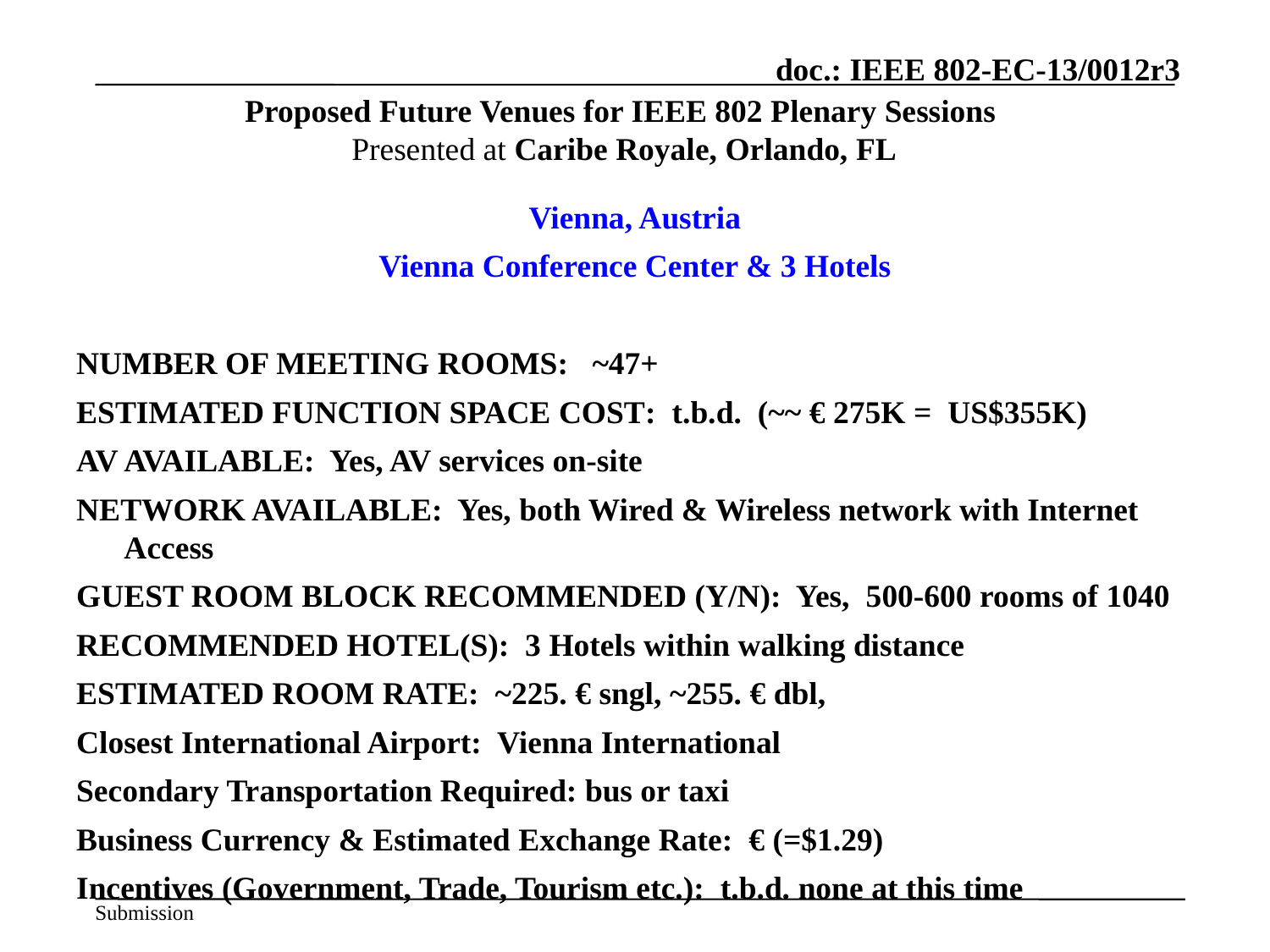

# Proposed Future Venues for IEEE 802 Plenary Sessions Presented at Caribe Royale, Orlando, FL
Vienna, Austria
Vienna Conference Center & 3 Hotels

NUMBER OF MEETING ROOMS:   ~47+
Estimated Function Space Cost:  t.b.d.  (~~ € 275K =  US$355K)
AV AVAILABLE:  Yes, AV services on-site
NETWORK AVAILABLE:  Yes, both Wired & Wireless network with Internet Access
GUEST ROOM BLOCK RECOMMENDED (Y/N):  Yes,  500-600 rooms of 1040
RECOMMENDED HOTEL(S):  3 Hotels within walking distance
ESTIMATED ROOM RATE:  ~225. € sngl, ~255. € dbl,
Closest International Airport:  Vienna International
Secondary Transportation Required: bus or taxi
Business Currency & Estimated Exchange Rate:  € (=$1.29)
Incentives (Government, Trade, Tourism etc.):  t.b.d. none at this time